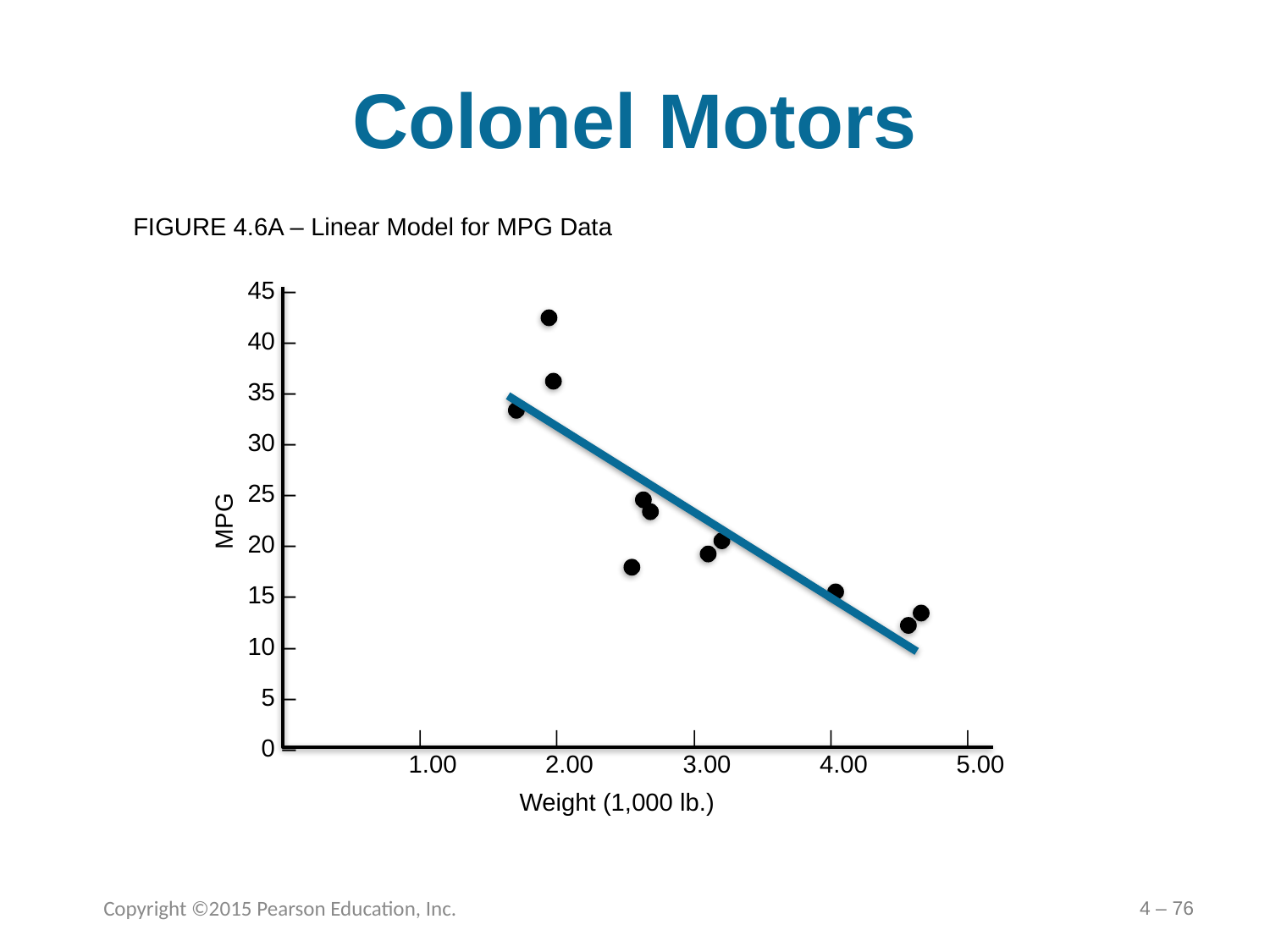

# Colonel Motors
FIGURE 4.6A – Linear Model for MPG Data
45 –
40 –
35 –
30 –
25 –
20 –
15 –
10 –
5 –
0 –

MPG
	|	|	|	|	|	|
		1.00	2.00	3.00	4.00	5.00
Weight (1,000 lb.)

Copyright ©2015 Pearson Education, Inc.
4 – 76